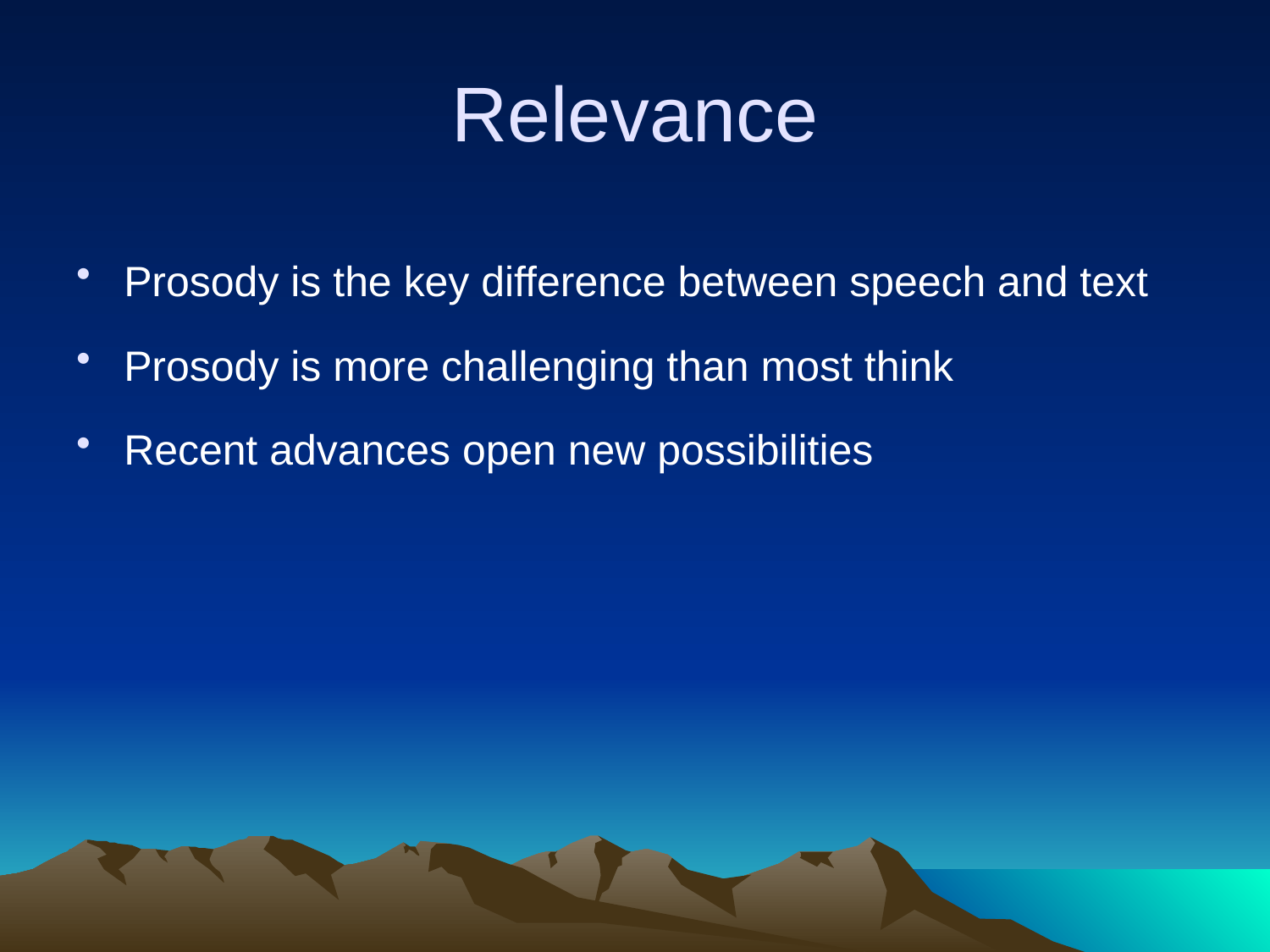

# Relevance
Prosody is the key difference between speech and text
Prosody is more challenging than most think
Recent advances open new possibilities